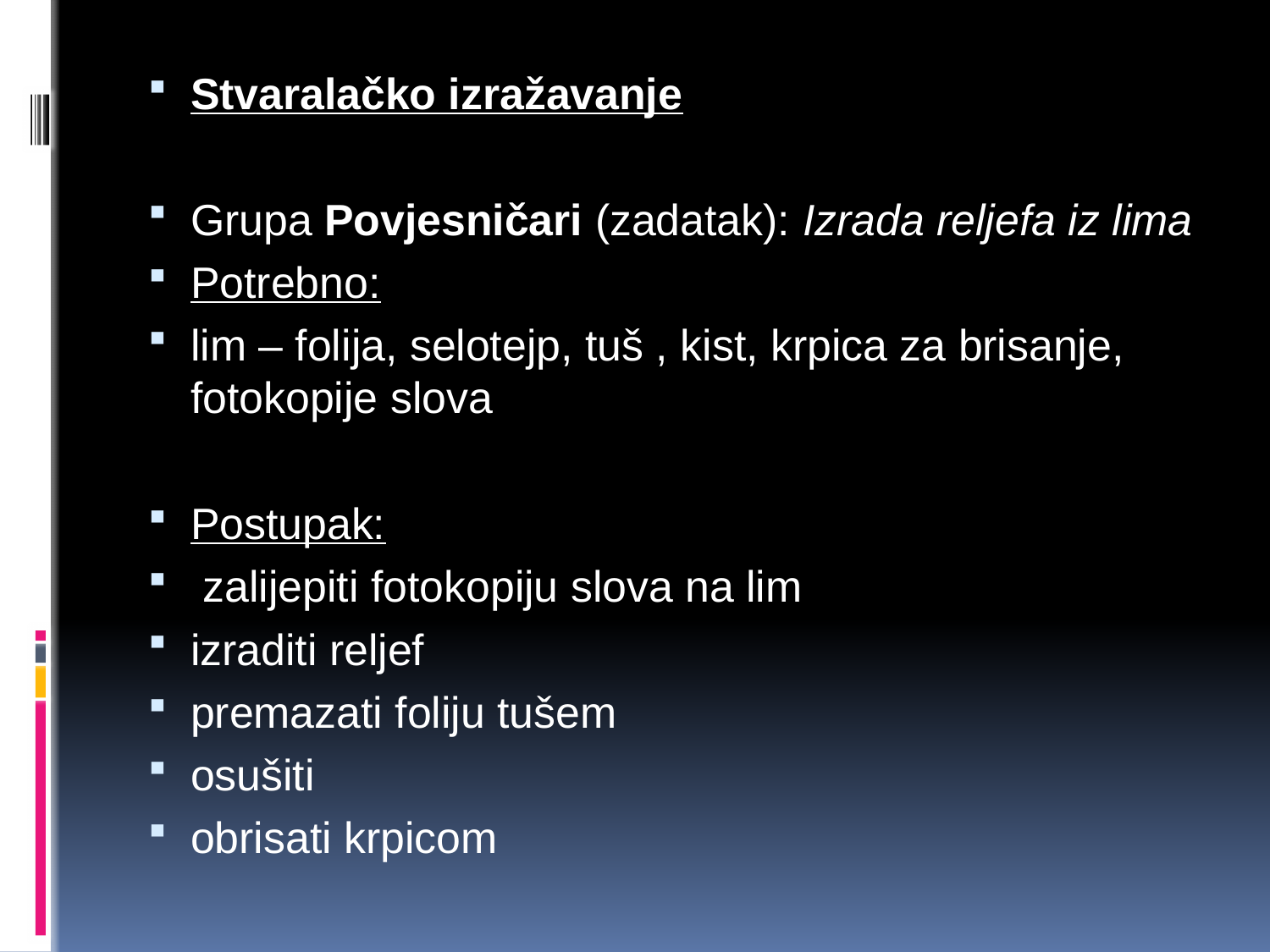

Stvaralačko izražavanje

Grupa Povjesničari (zadatak): Izrada reljefa iz lima
Potrebno:
lim – folija, selotejp, tuš , kist, krpica za brisanje, fotokopije slova

Postupak:
 zalijepiti fotokopiju slova na lim
izraditi reljef
premazati foliju tušem
osušiti
obrisati krpicom